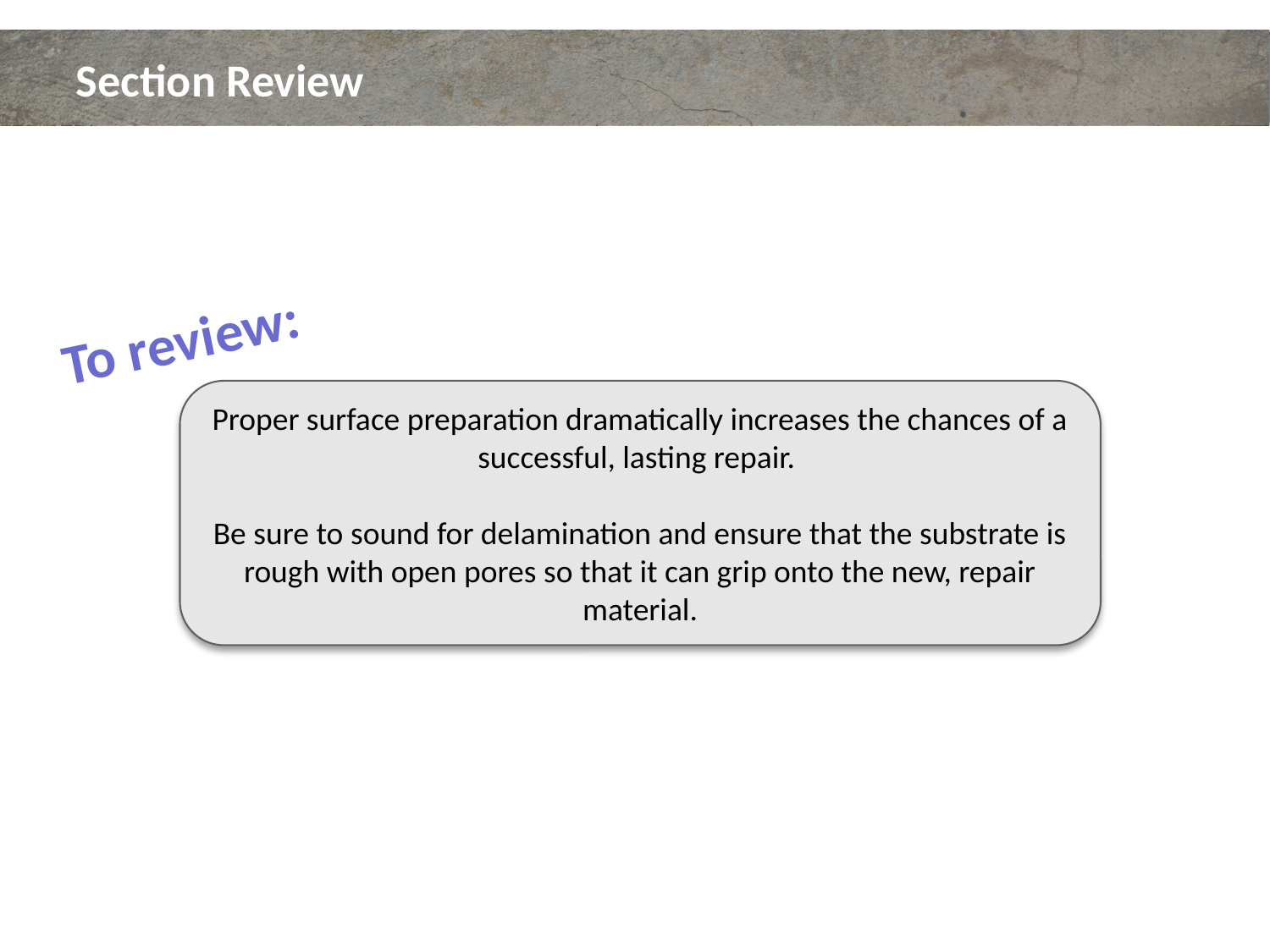

# Section Review
To review:
Proper surface preparation dramatically increases the chances of a successful, lasting repair.

Be sure to sound for delamination and ensure that the substrate is rough with open pores so that it can grip onto the new, repair material.